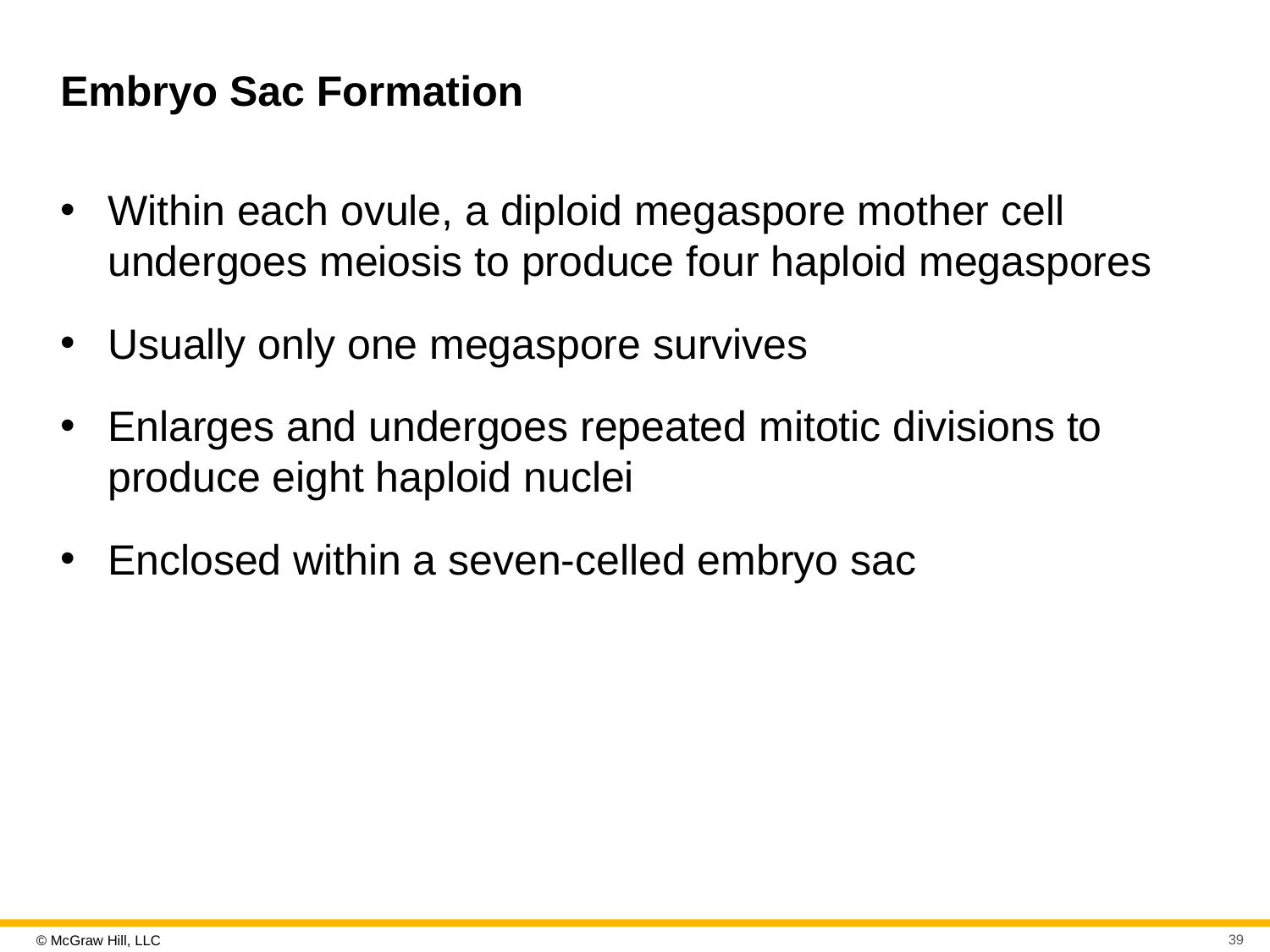

# Embryo Sac Formation
Within each ovule, a diploid megaspore mother cell undergoes meiosis to produce four haploid megaspores
Usually only one megaspore survives
Enlarges and undergoes repeated mitotic divisions to produce eight haploid nuclei
Enclosed within a seven-celled embryo sac
39